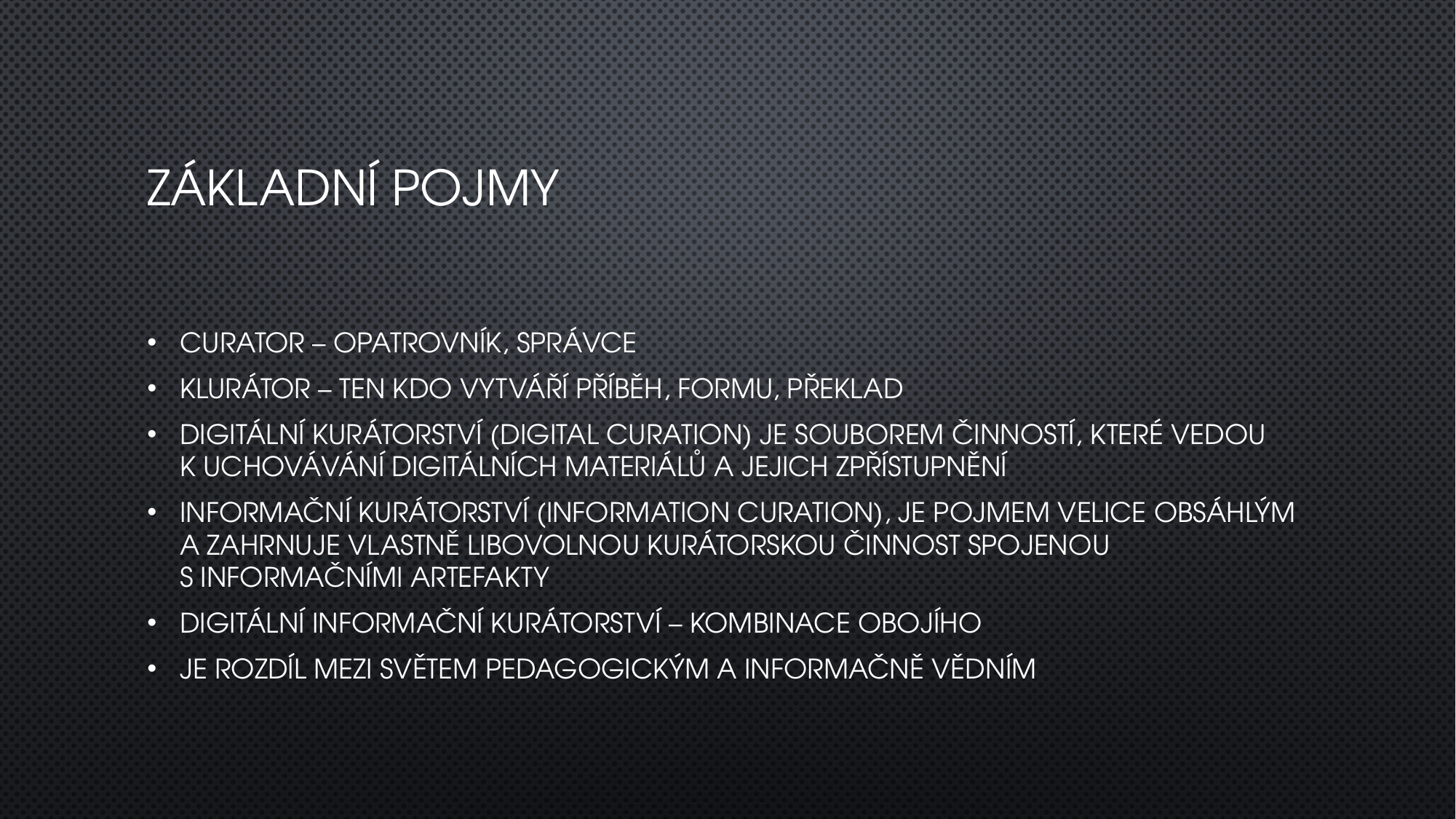

# Základní pojmy
Curator – opatrovník, správce
Klurátor – ten kdo vytváří příběh, formu, překlad
Digitální kurátorství (digital curation) je souborem činností, které vedou k uchovávání digitálních materiálů a jejich zpřístupnění
Informační kurátorství (information curation), je pojmem velice obsáhlým a zahrnuje vlastně libovolnou kurátorskou činnost spojenou s informačními artefakty
Digitální informační kurátorství – kombinace obojího
Je rozdíl mezi světem pedagogickým a informačně vědním